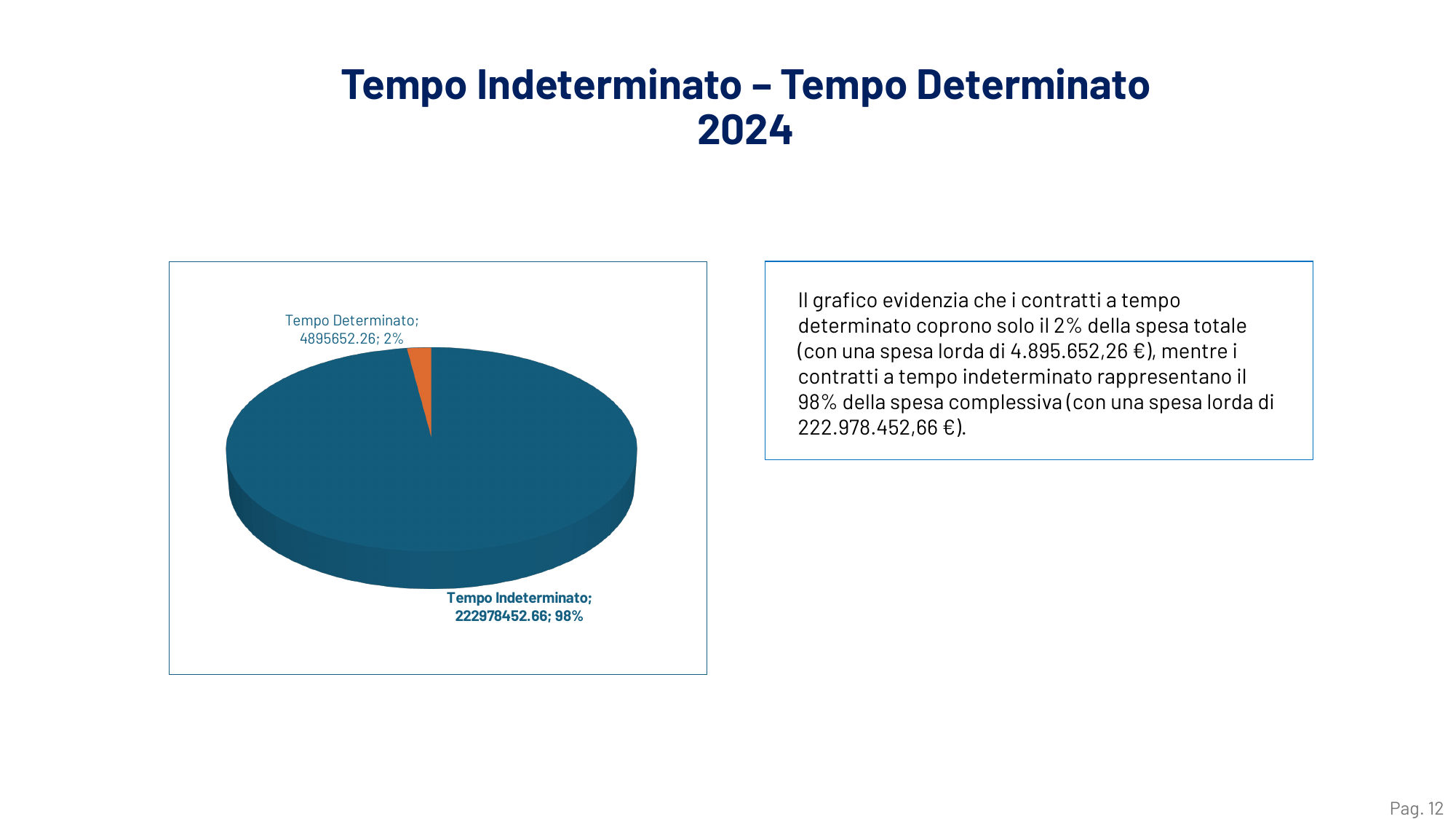

Tempo Indeterminato – Tempo Determinato
2024

[unsupported chart]

Il grafico evidenzia che i contratti a tempo determinato coprono solo il 2% della spesa totale (con una spesa lorda di 4.895.652,26 €), mentre i contratti a tempo indeterminato rappresentano il 98% della spesa complessiva (con una spesa lorda di 222.978.452,66 €).

Pag. 12